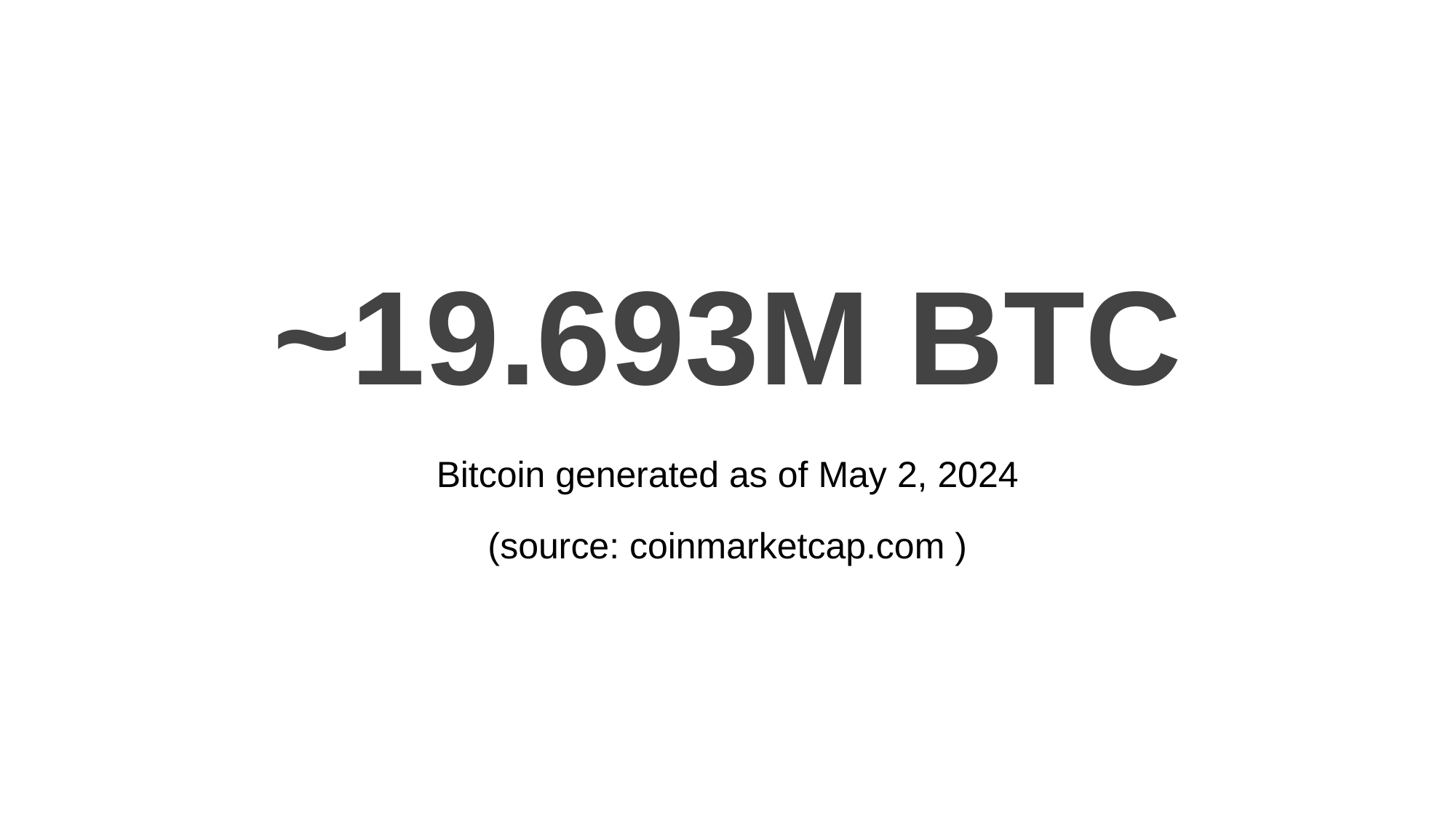

# ~19.693M BTC
Bitcoin generated as of May 2, 2024
(source: coinmarketcap.com )